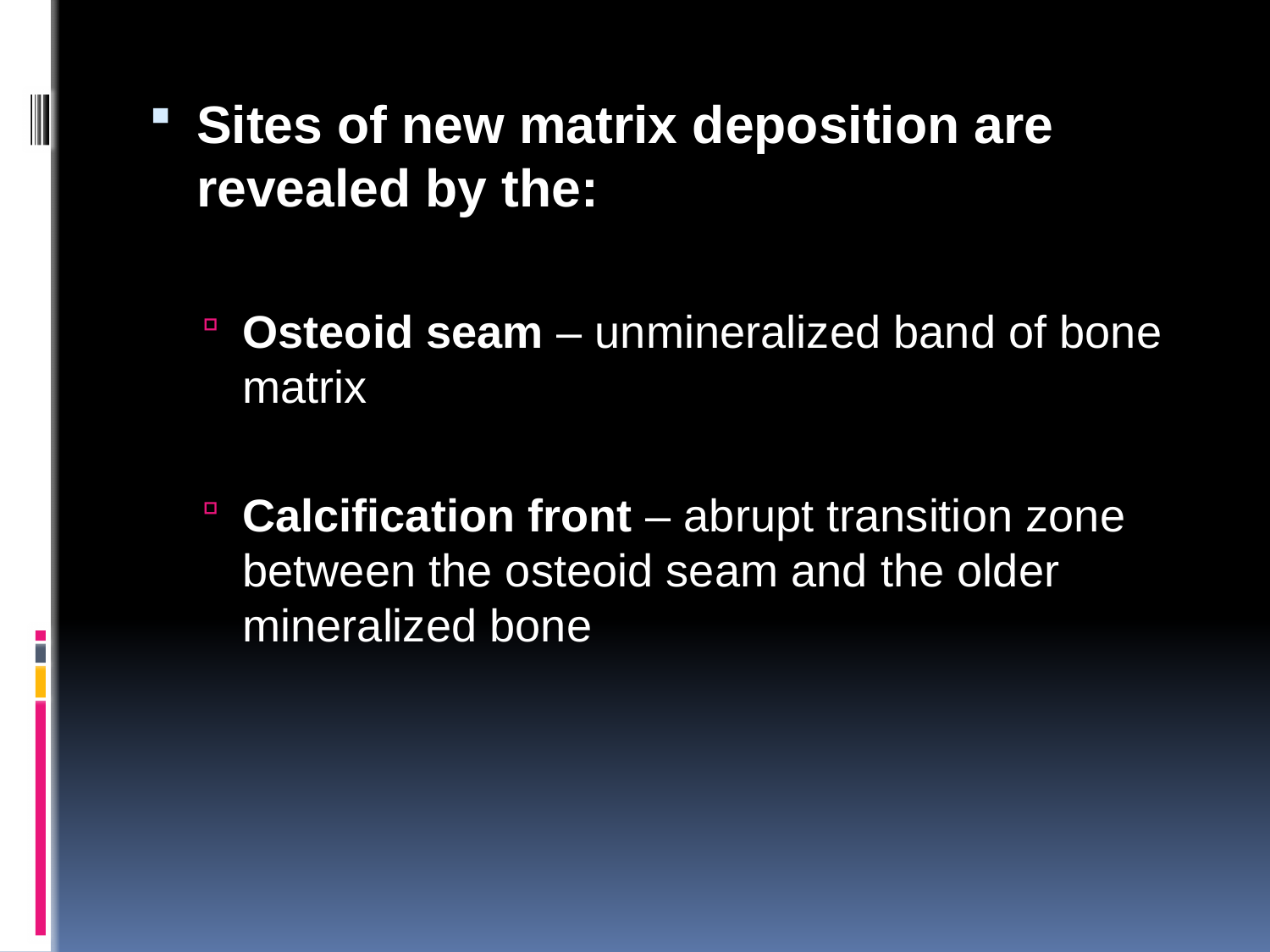

#
Sites of new matrix deposition are revealed by the:

Osteoid seam – unmineralized band of bone matrix

Calcification front – abrupt transition zone between the osteoid seam and the older mineralized bone